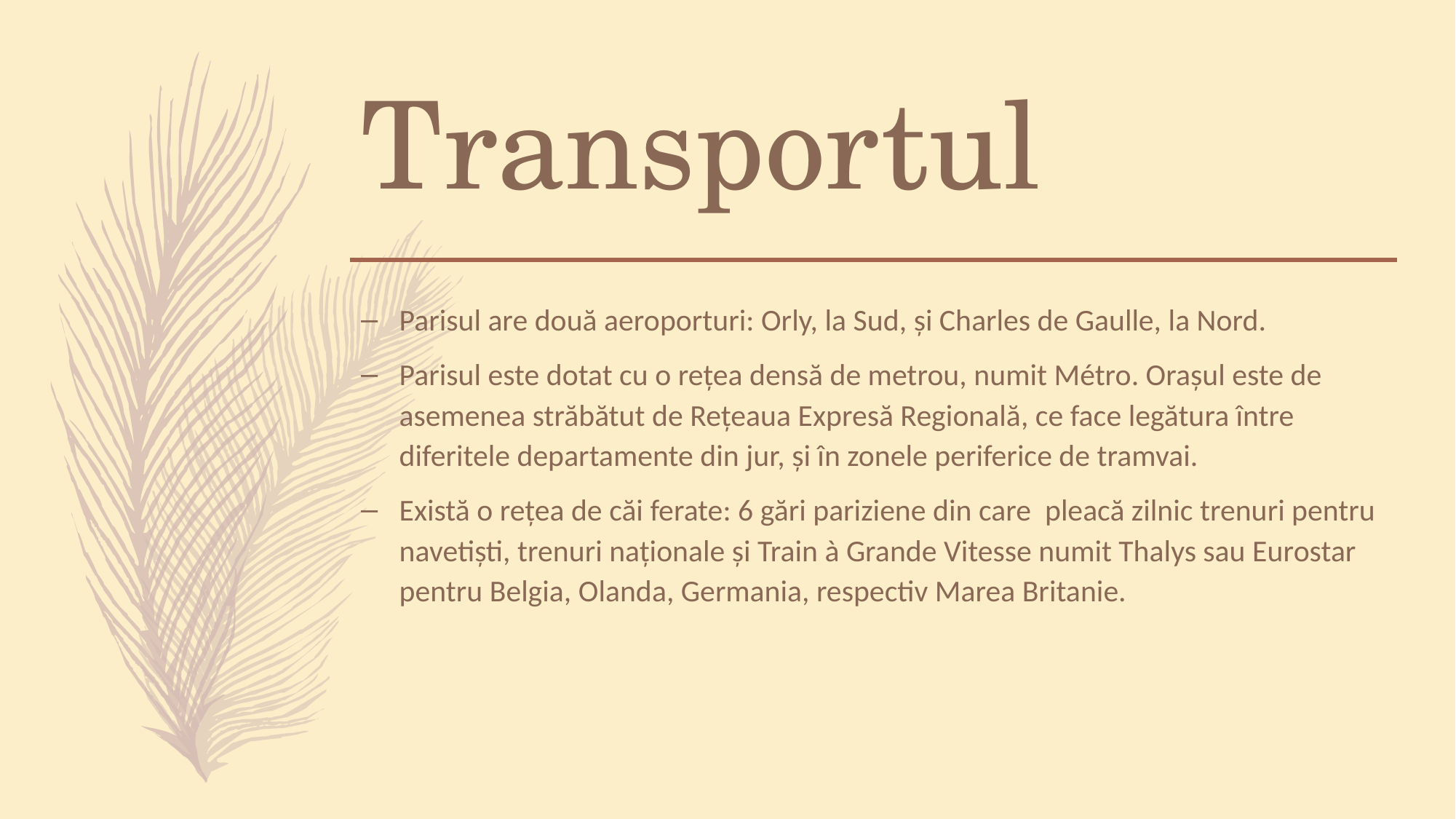

# Transportul
Parisul are două aeroporturi: Orly, la Sud, și Charles de Gaulle, la Nord.
Parisul este dotat cu o rețea densă de metrou, numit Métro. Orașul este de asemenea străbătut de Rețeaua Expresă Regională, ce face legătura între diferitele departamente din jur, și în zonele periferice de tramvai.
Există o rețea de căi ferate: 6 gări pariziene din care  pleacă zilnic trenuri pentru navetiști, trenuri naționale și Train à Grande Vitesse numit Thalys sau Eurostar pentru Belgia, Olanda, Germania, respectiv Marea Britanie.